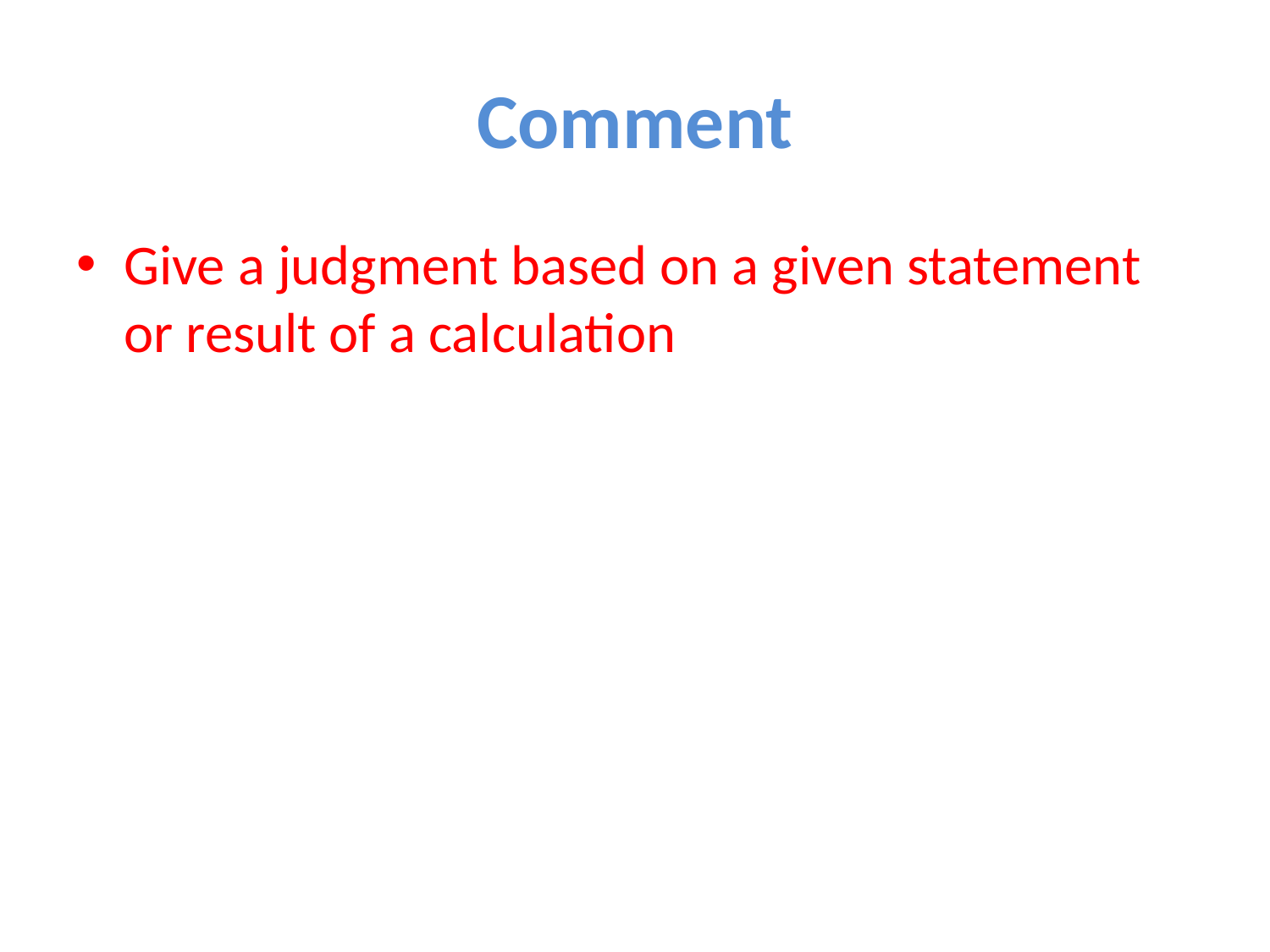

# Comment
Give a judgment based on a given statement or result of a calculation